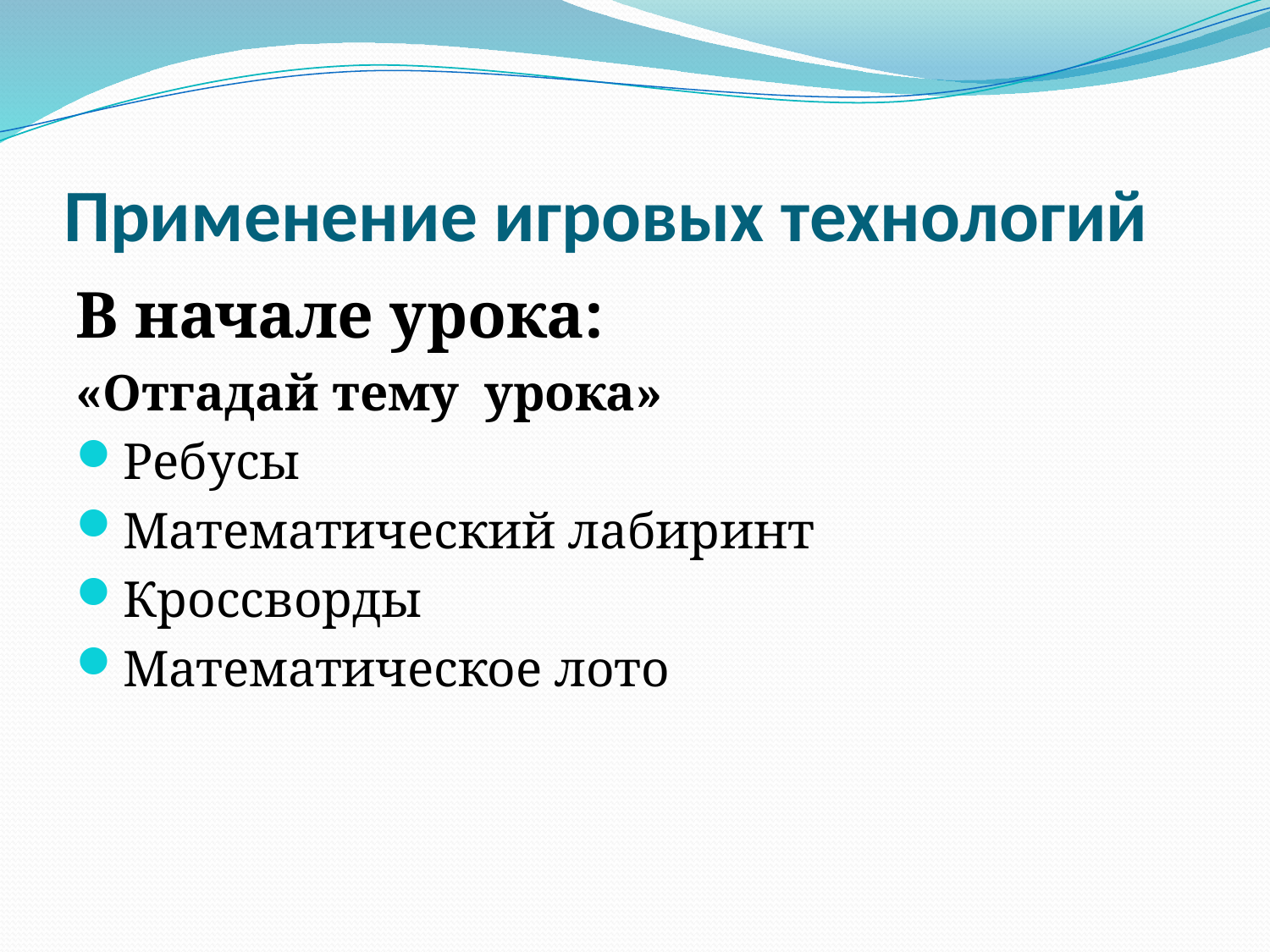

# Применение игровых технологий
В начале урока:
«Отгадай тему  урока»
Ребусы
Математический лабиринт
Кроссворды
Математическое лото